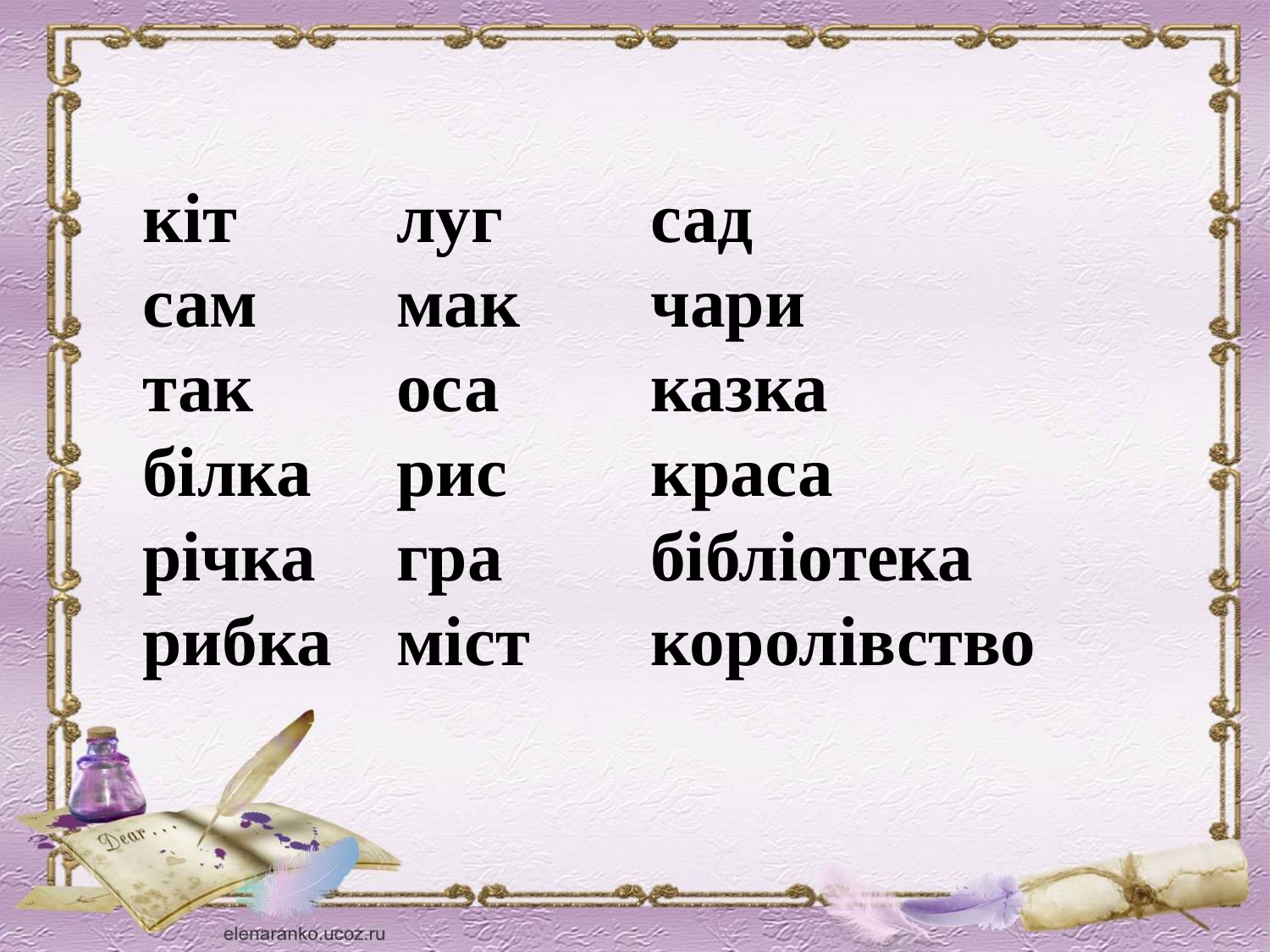

кіт		луг		сад
сам		мак		чари
так		оса		казка
білка	рис		краса
річка	гра  	бібліотека
рибка	міст	королівство